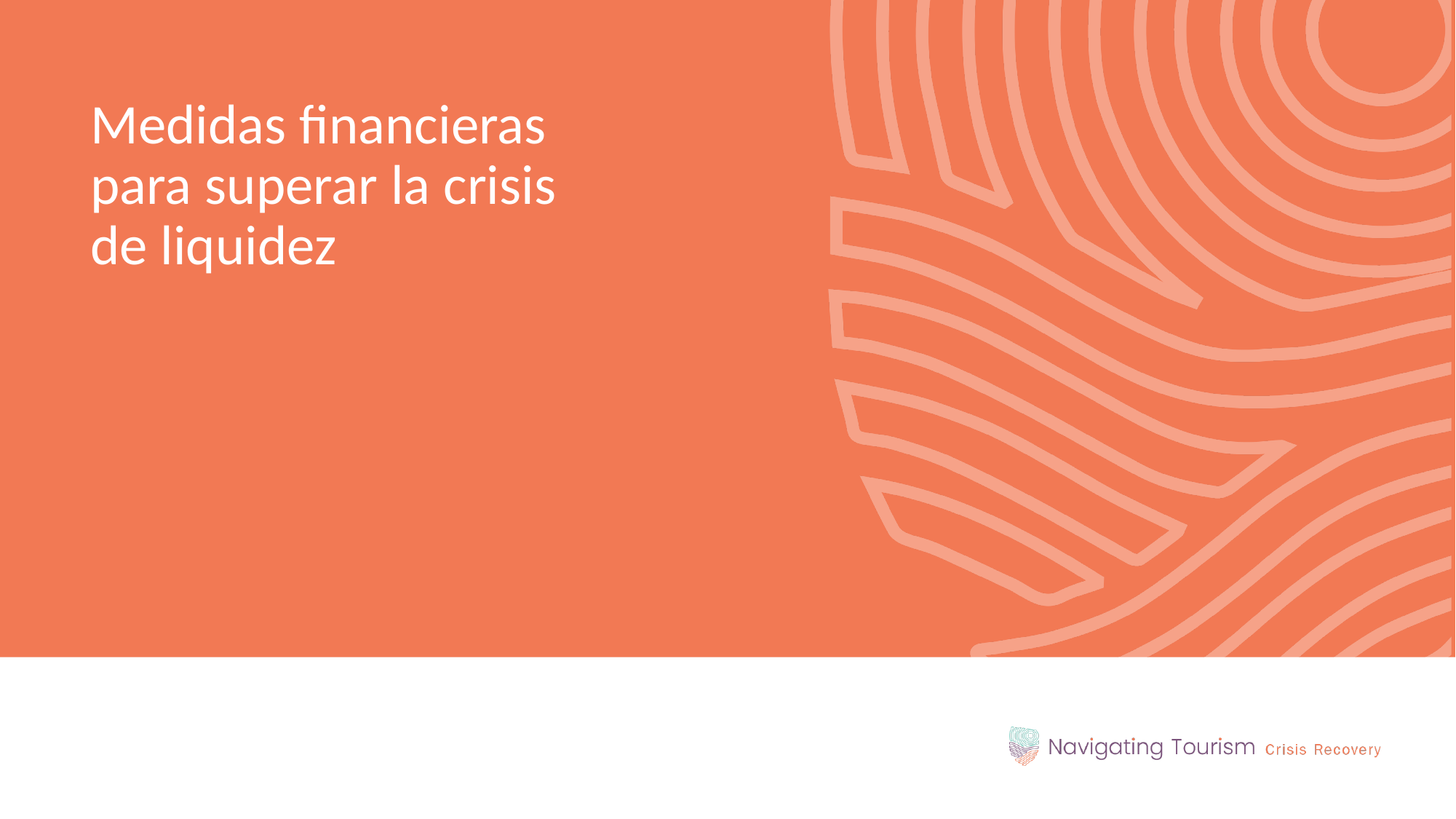

Medidas financieras para superar la crisis de liquidez